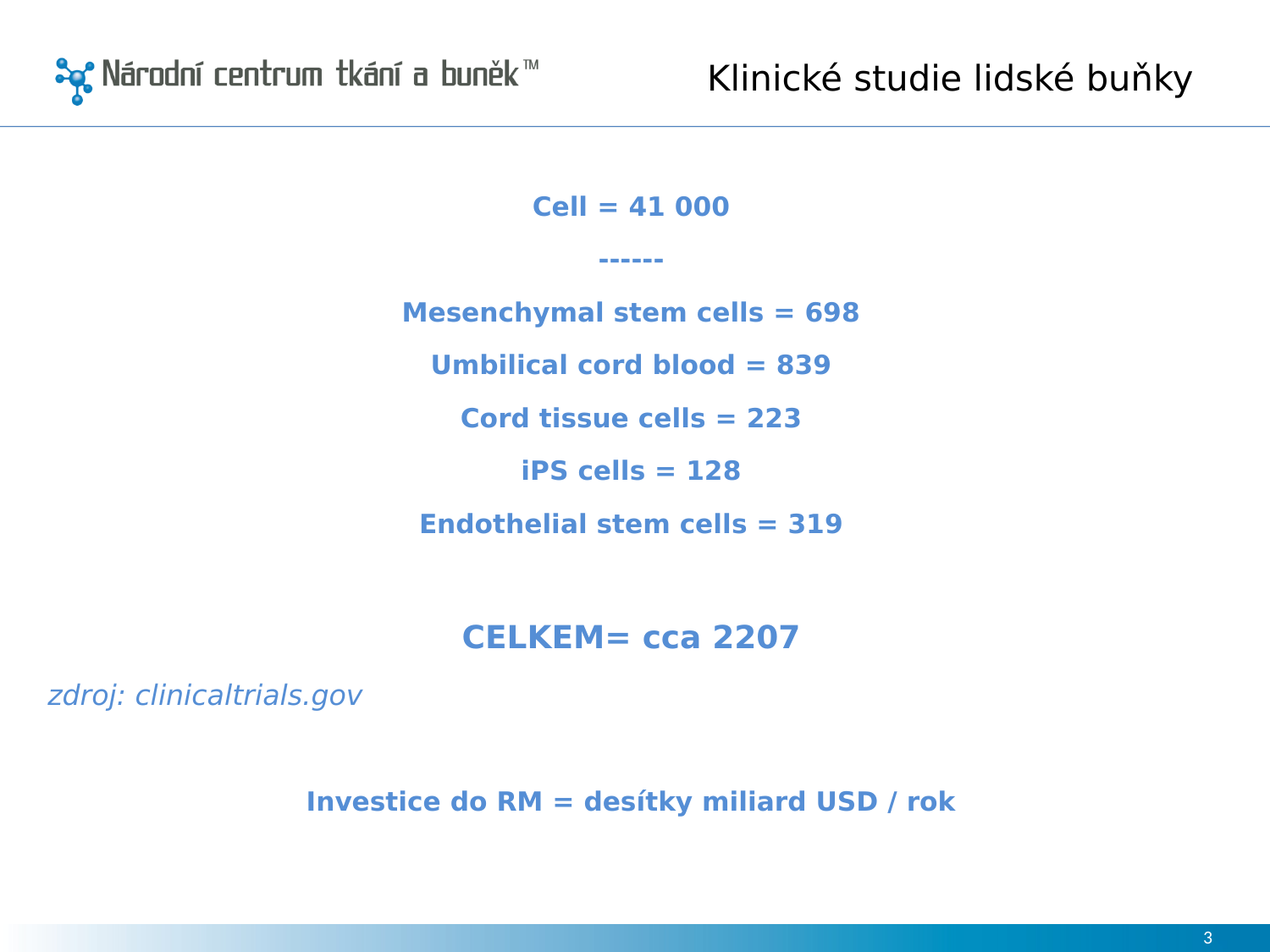

# Klinické studie lidské buňky

Cell = 41 000
------
Mesenchymal stem cells = 698
Umbilical cord blood = 839
Cord tissue cells = 223
iPS cells = 128
Endothelial stem cells = 319

CELKEM= cca 2207
zdroj: clinicaltrials.gov

Investice do RM = desítky miliard USD / rok